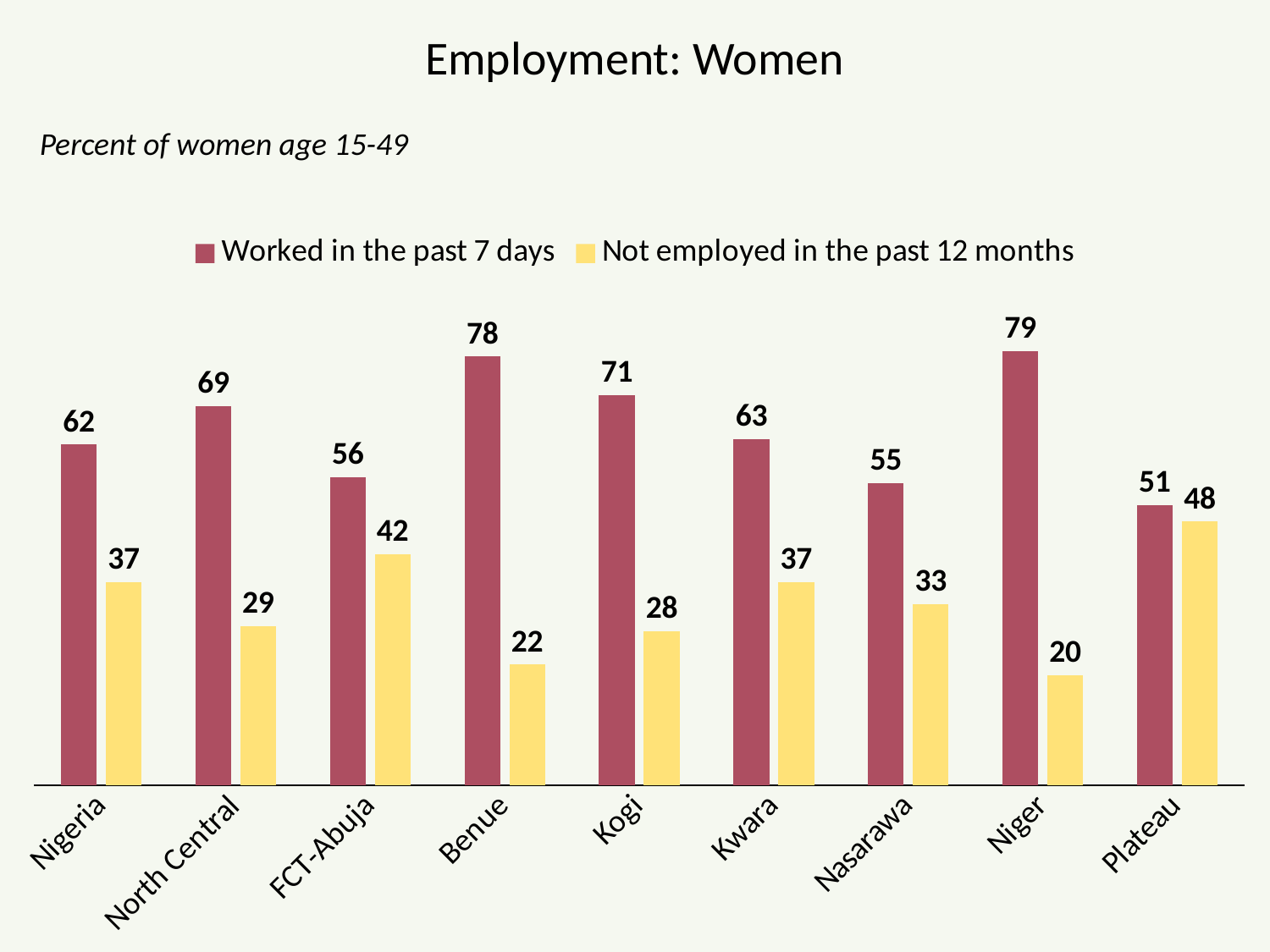

# Employment: Women
Percent of women age 15-49

### Chart

| Category | Worked in the past 7 days | Not employed in the past 12 months |
|---|---|---|
| Nigeria | 62.0 | 37.0 |
| North Central | 69.0 | 29.0 |
| FCT-Abuja | 56.0 | 42.0 |
| Benue | 78.0 | 22.0 |
| Kogi | 71.0 | 28.0 |
| Kwara | 63.0 | 37.0 |
| Nasarawa | 55.0 | 33.0 |
| Niger | 79.0 | 20.0 |
| Plateau | 51.0 | 48.0 |